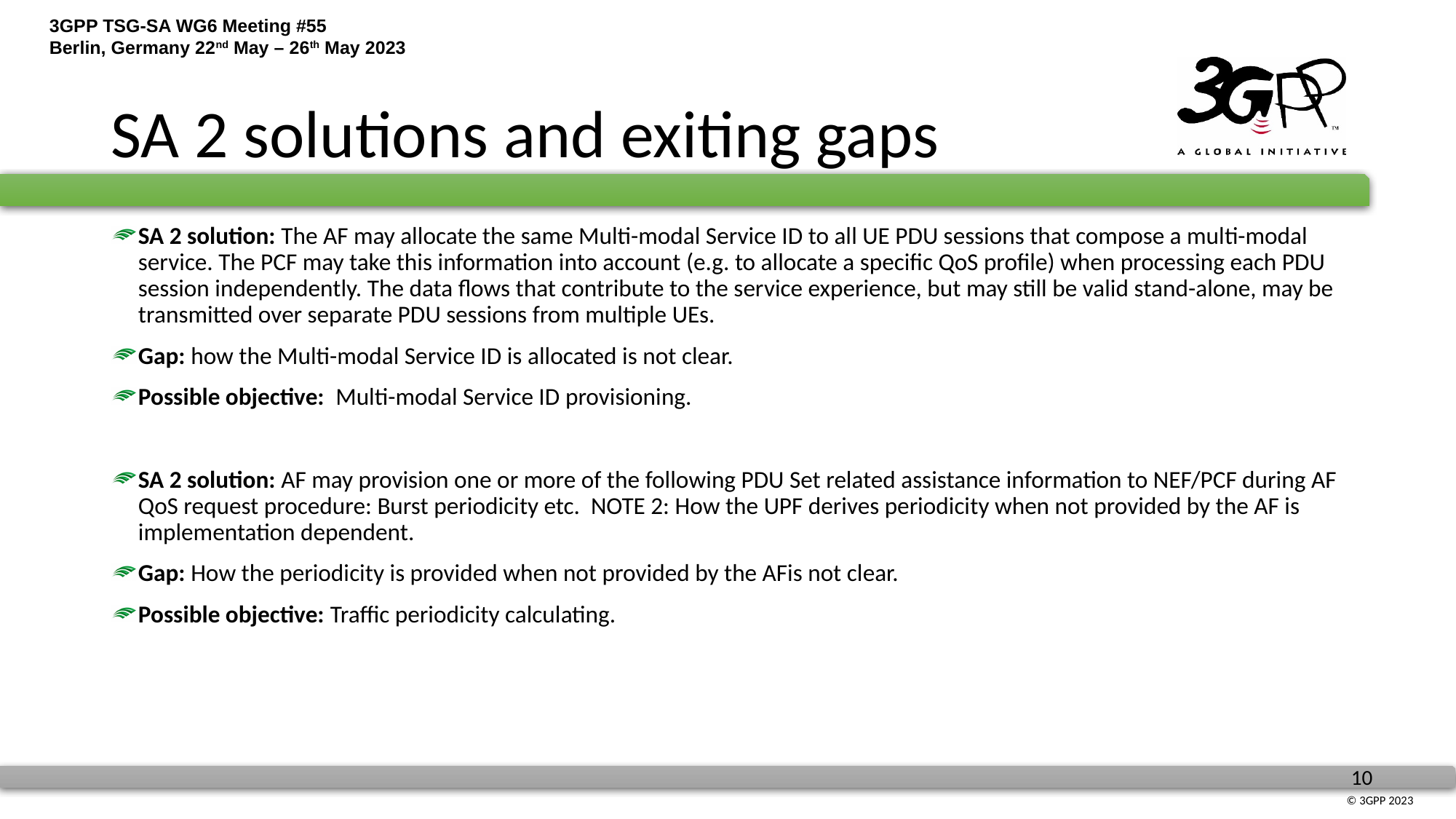

# SA 2 solutions and exiting gaps
SA 2 solution: The AF may allocate the same Multi-modal Service ID to all UE PDU sessions that compose a multi-modal service. The PCF may take this information into account (e.g. to allocate a specific QoS profile) when processing each PDU session independently. The data flows that contribute to the service experience, but may still be valid stand-alone, may be transmitted over separate PDU sessions from multiple UEs.
Gap: how the Multi-modal Service ID is allocated is not clear.
Possible objective:  Multi-modal Service ID provisioning.

SA 2 solution: AF may provision one or more of the following PDU Set related assistance information to NEF/PCF during AF QoS request procedure: Burst periodicity etc.  NOTE 2: How the UPF derives periodicity when not provided by the AF is implementation dependent.
Gap: How the periodicity is provided when not provided by the AFis not clear.
Possible objective: Traffic periodicity calculating.